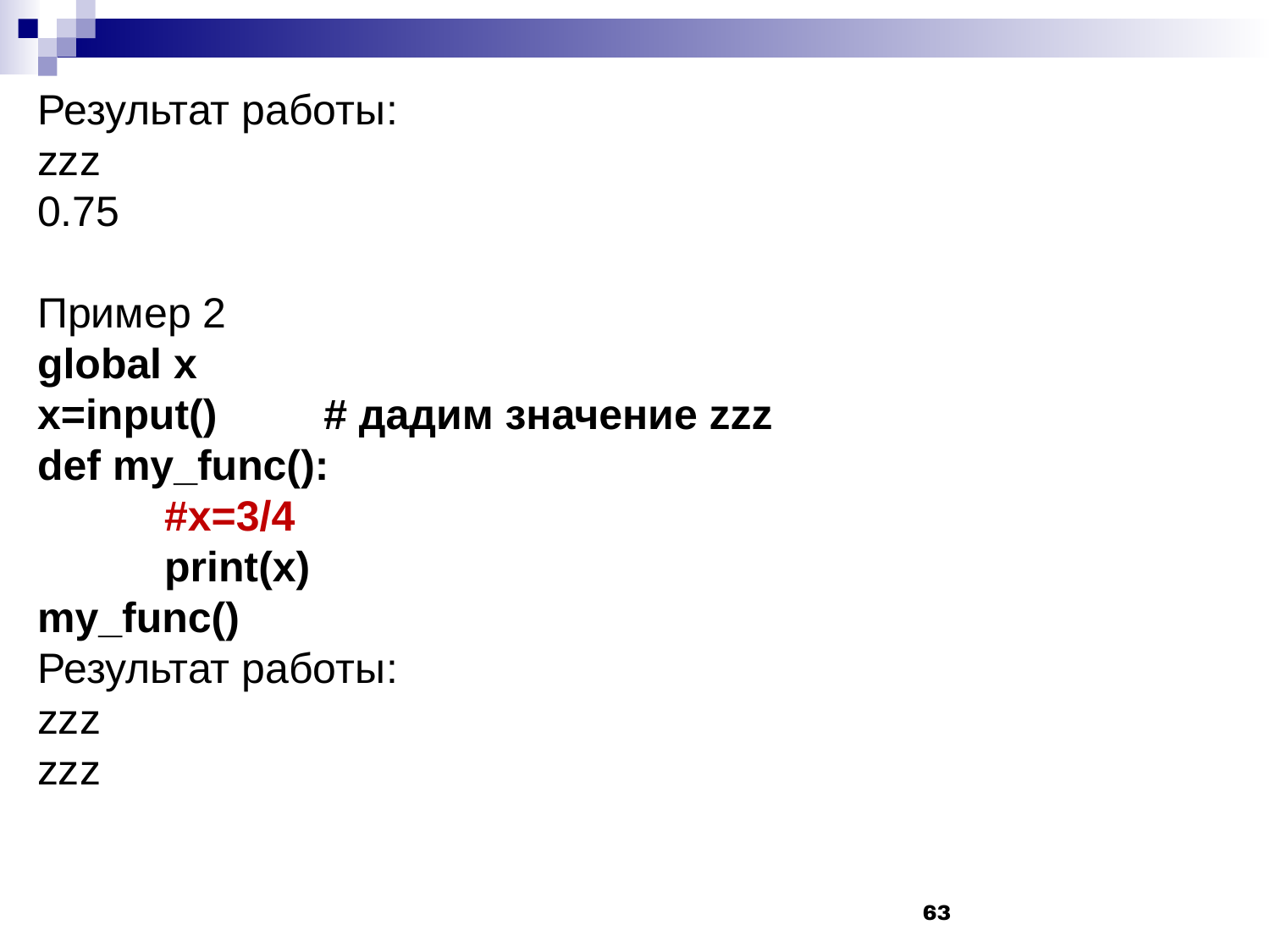

Результат работы:
zzz
0.75

Пример 2
global x
x=input()         # дадим значение zzz
def my_func():
	#x=3/4
	print(x)
my_func()
Результат работы:
zzz
zzz

63